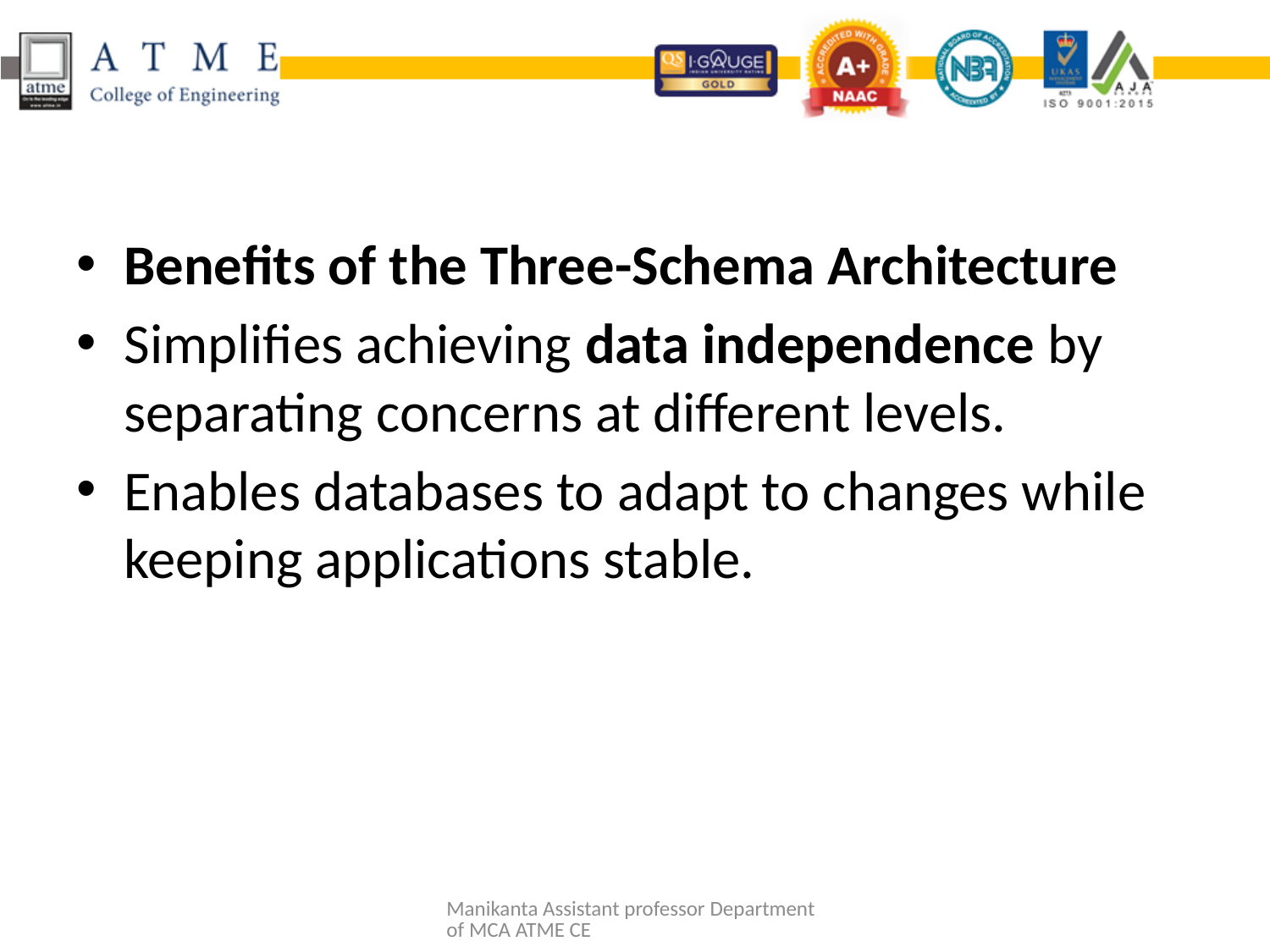

Benefits of the Three-Schema Architecture
Simplifies achieving data independence by separating concerns at different levels.
Enables databases to adapt to changes while keeping applications stable.

Manikanta Assistant professor Department of MCA ATME CE